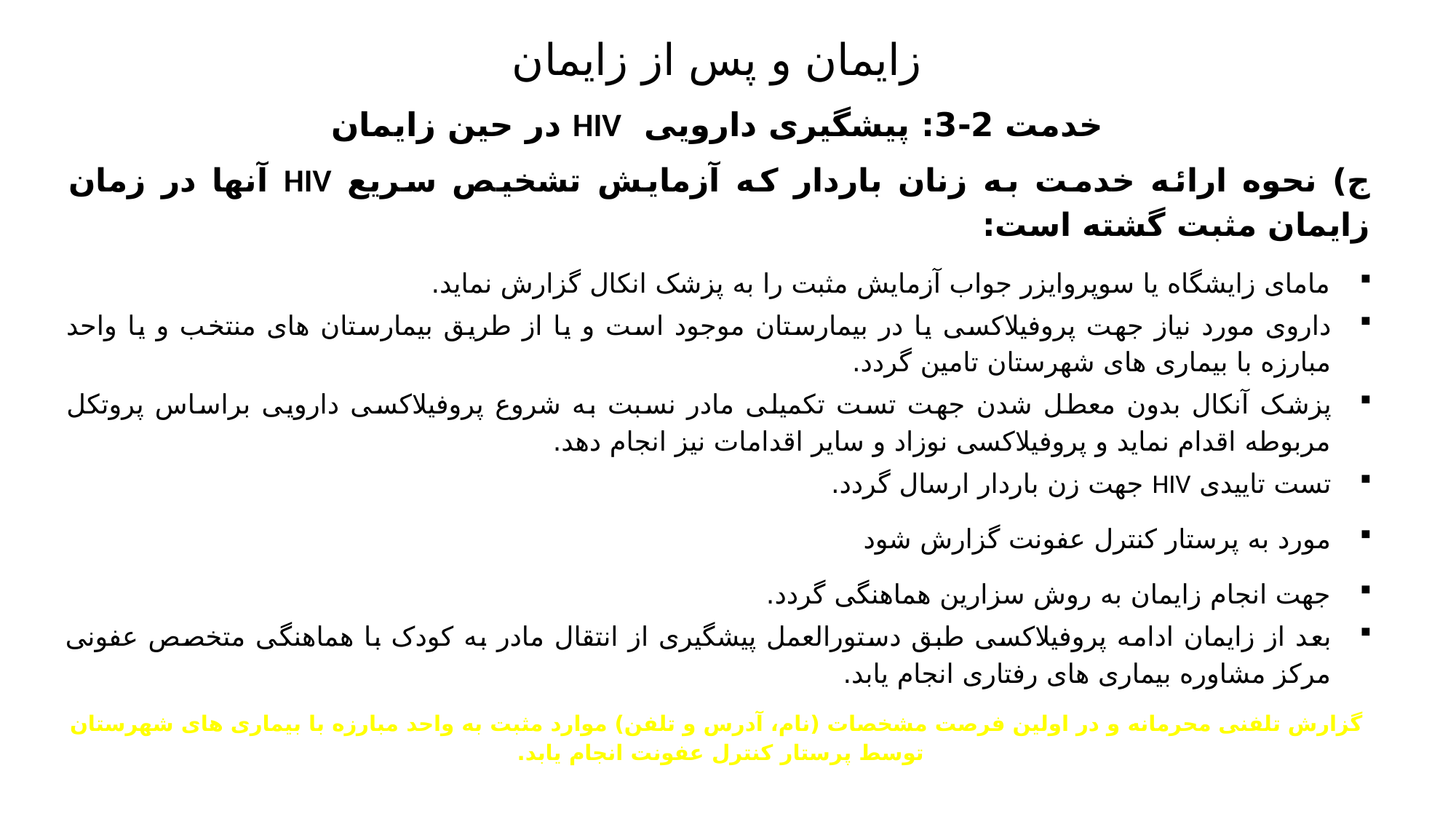

# زایمان و پس از زایمان خدمت 2-3: پیشگیری دارویی  HIV در حین زایمان
ج) نحوه ارائه خدمت به زنان باردار که آزمایش تشخیص سریع HIV آنها در زمان زایمان مثبت گشته است:
مامای زایشگاه یا سوپروایزر جواب آزمایش مثبت را به پزشک انکال گزارش نماید.
داروی مورد نیاز جهت پروفیلاکسی یا در بیمارستان موجود است و یا از طریق بیمارستان های منتخب و یا واحد مبارزه با بیماری های شهرستان تامین گردد.
پزشک آنکال بدون معطل شدن جهت تست تکمیلی مادر نسبت به شروع پروفیلاکسی دارویی براساس پروتکل مربوطه اقدام نماید و پروفیلاکسی نوزاد و سایر اقدامات نیز انجام دهد.
تست تاییدی HIV جهت زن باردار ارسال گردد.
مورد به پرستار کنترل عفونت گزارش شود
جهت انجام زایمان به روش سزارین هماهنگی گردد.
بعد از زایمان ادامه پروفیلاکسی طبق دستورالعمل پیشگیری از انتقال مادر به کودک با هماهنگی متخصص عفونی مرکز مشاوره بیماری های رفتاری انجام یابد.
گزارش تلفنی محرمانه و در اولین فرصت مشخصات (نام، آدرس و تلفن) موارد مثبت به واحد مبارزه با بیماری های شهرستان توسط پرستار کنترل عفونت انجام یابد.